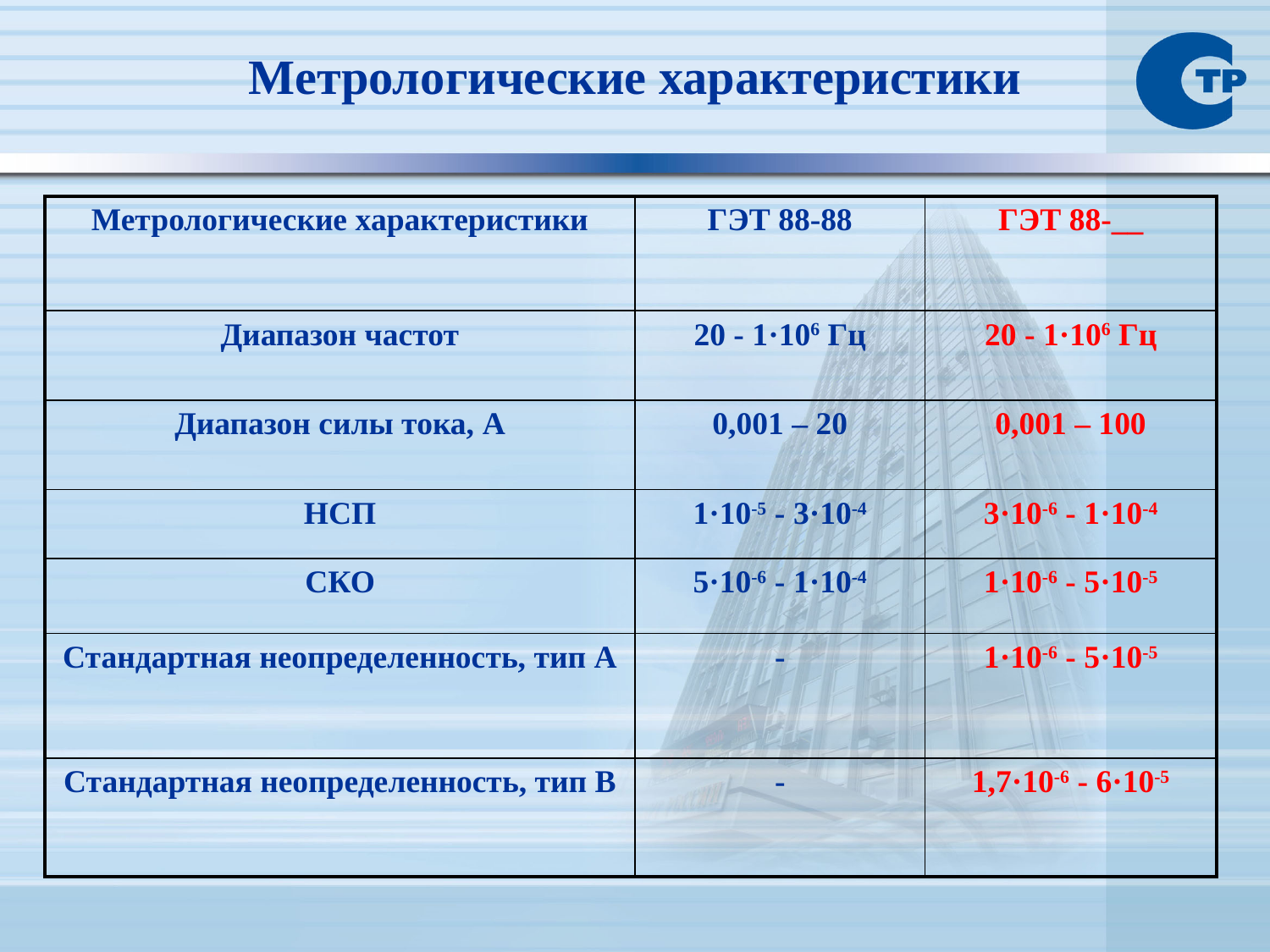

Метрологические характеристики
| Метрологические характеристики | ГЭТ 88-88 | ГЭТ 88-\_\_ |
| --- | --- | --- |
| Диапазон частот | 20 - 1·106 Гц | 20 - 1·106 Гц |
| Диапазон силы тока, А | 0,001 – 20 | 0,001 – 100 |
| НСП | 1·10-5 - 3·10-4 | 3·10-6 - 1·10-4 |
| СКО | 5·10-6 - 1·10-4 | 1·10-6 - 5·10-5 |
| Стандартная неопределенность, тип А | - | 1·10-6 - 5·10-5 |
| Стандартная неопределенность, тип В | - | 1,7·10-6 - 6·10-5 |